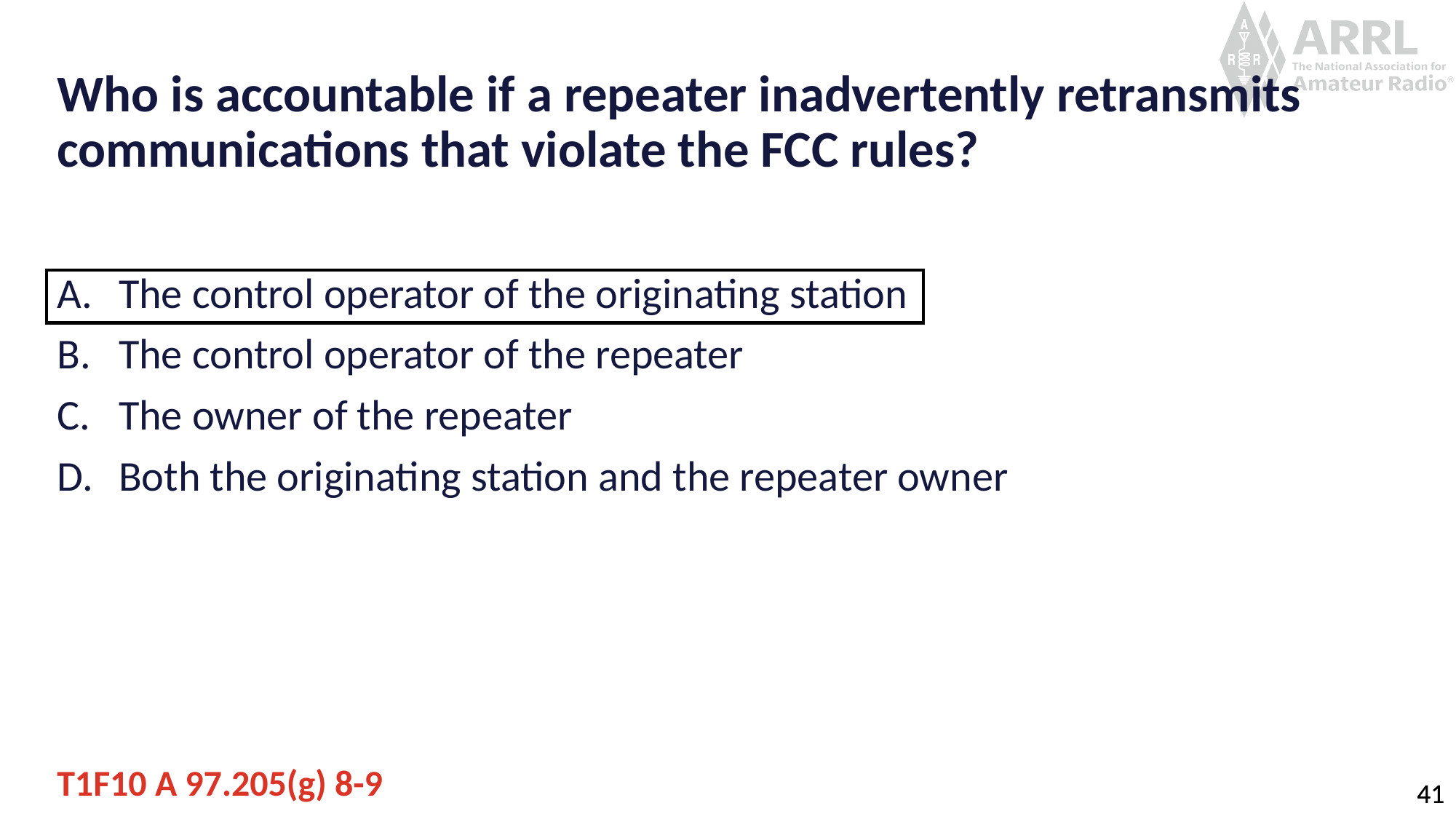

# Who is accountable if a repeater inadvertently retransmits communications that violate the FCC rules?
The control operator of the originating station
The control operator of the repeater
The owner of the repeater
Both the originating station and the repeater owner

T1F10 A 97.205(g) 8-9